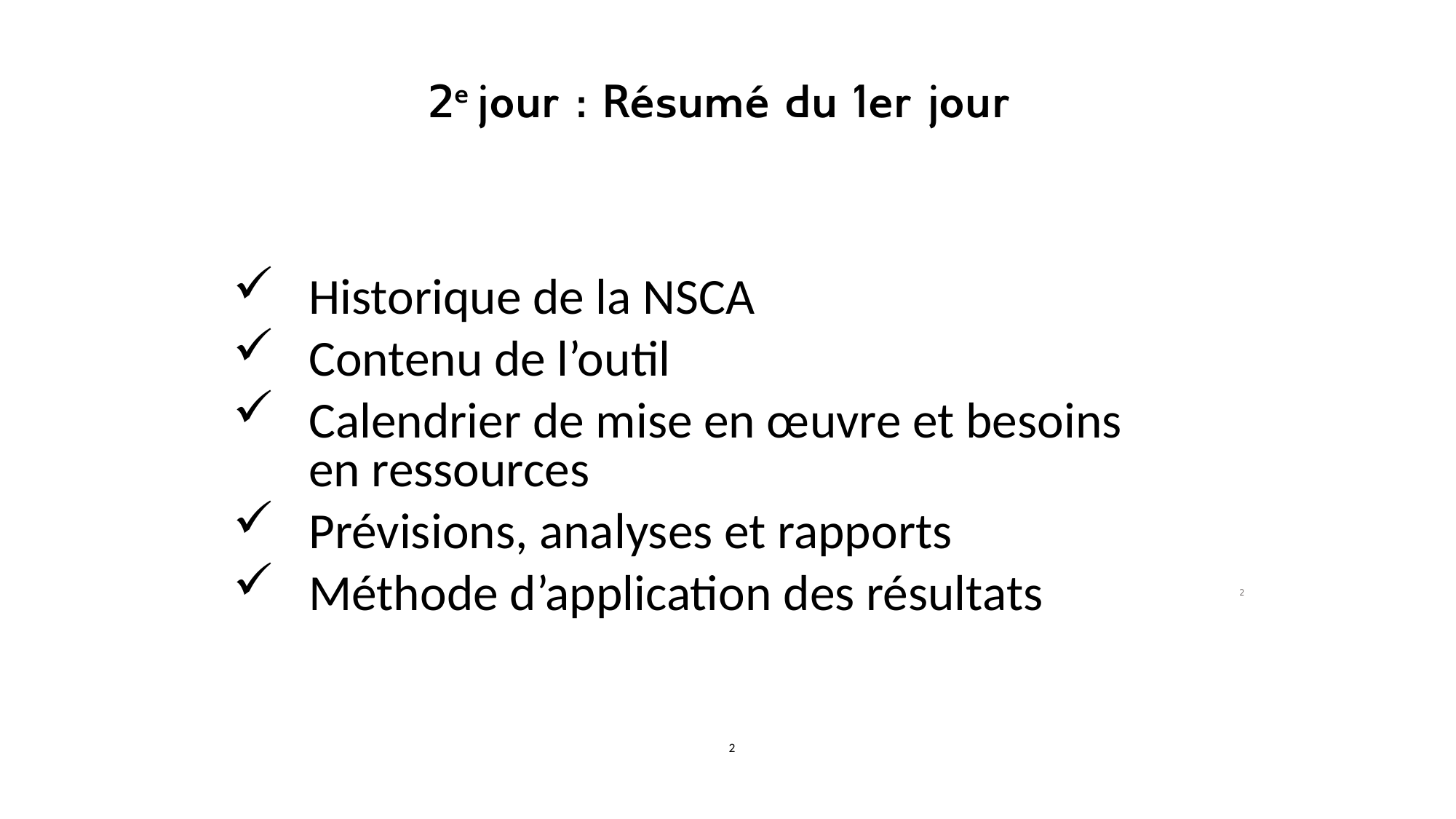

# 2e jour : Résumé du 1er jour

Historique de la NSCA
Contenu de l’outil
Calendrier de mise en œuvre et besoins
en ressources
Prévisions, analyses et rapports
Méthode d’application des résultats

2

2